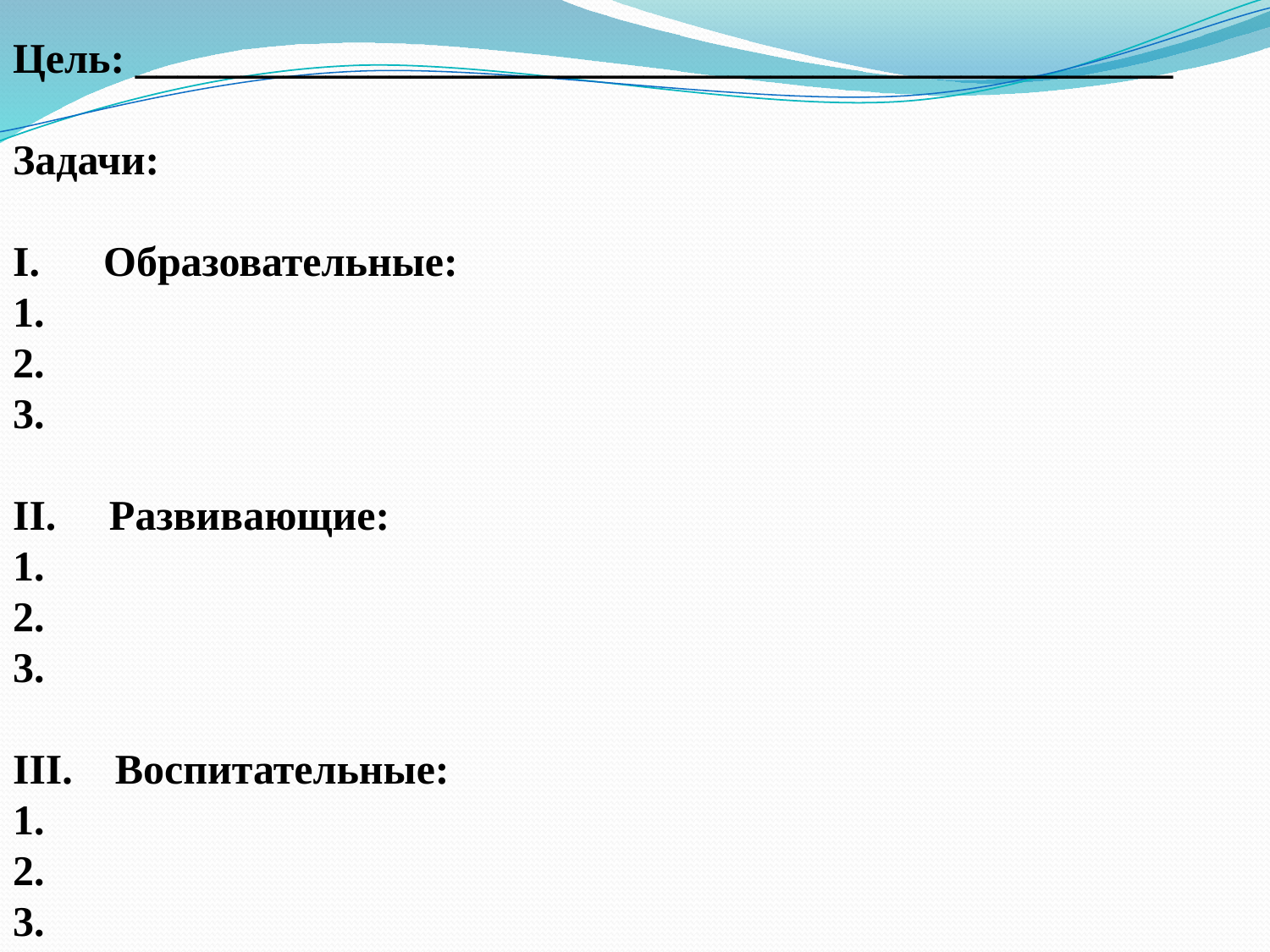

Цель: _________________________________________________

Задачи:

I.      Образовательные:
1.
2.
3.

ІІ.     Развивающие:
1.
2.
3.

III.    Воспитательные:
1.
2.
3.